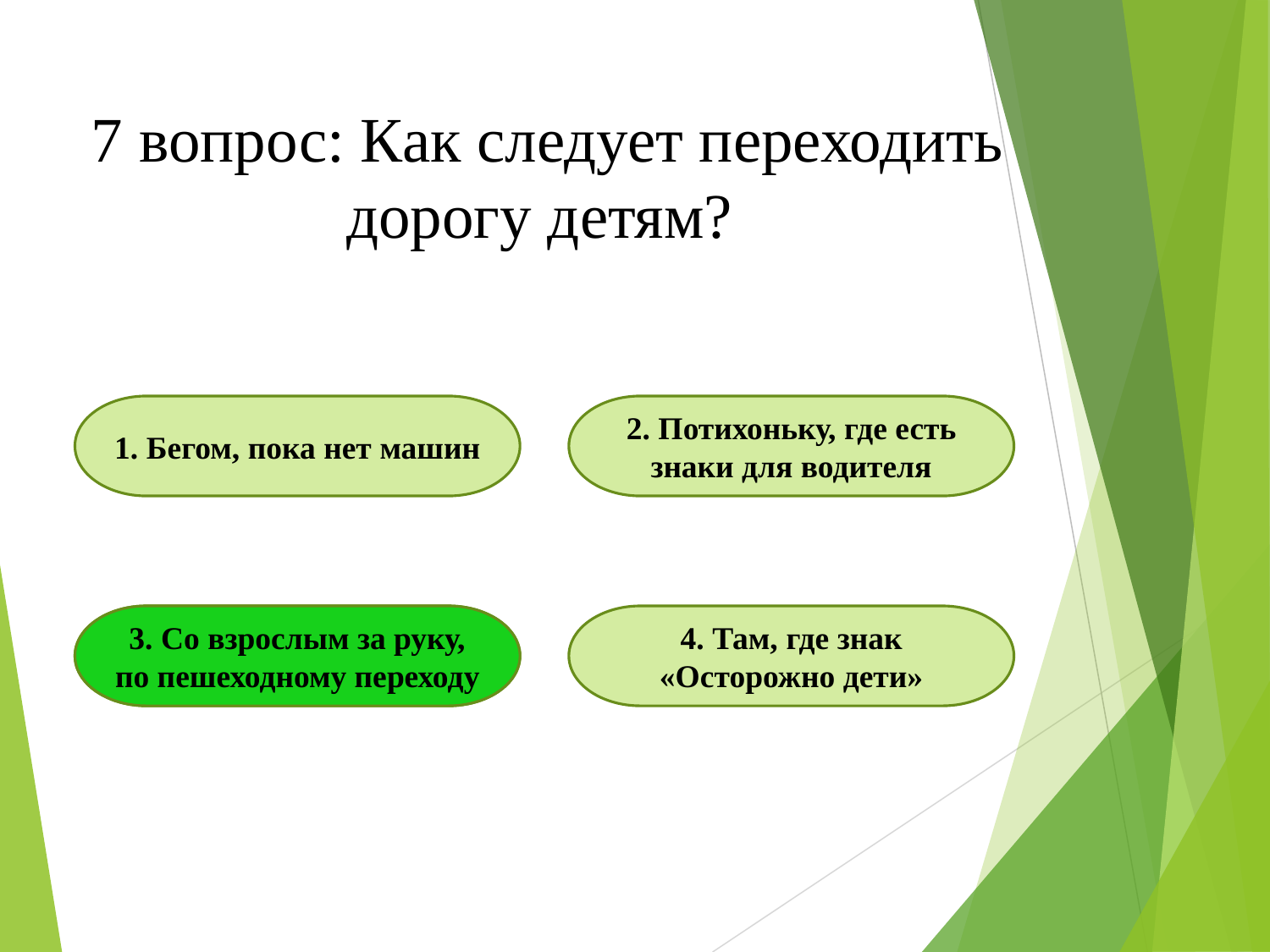

7 вопрос: Как следует переходить дорогу детям?
1. Бегом, пока нет машин
2. Потихоньку, где есть знаки для водителя
3. Со взрослым за руку, по пешеходному переходу
3. Со взрослым за руку, по пешеходному переходу
4. Там, где знак «Осторожно дети»